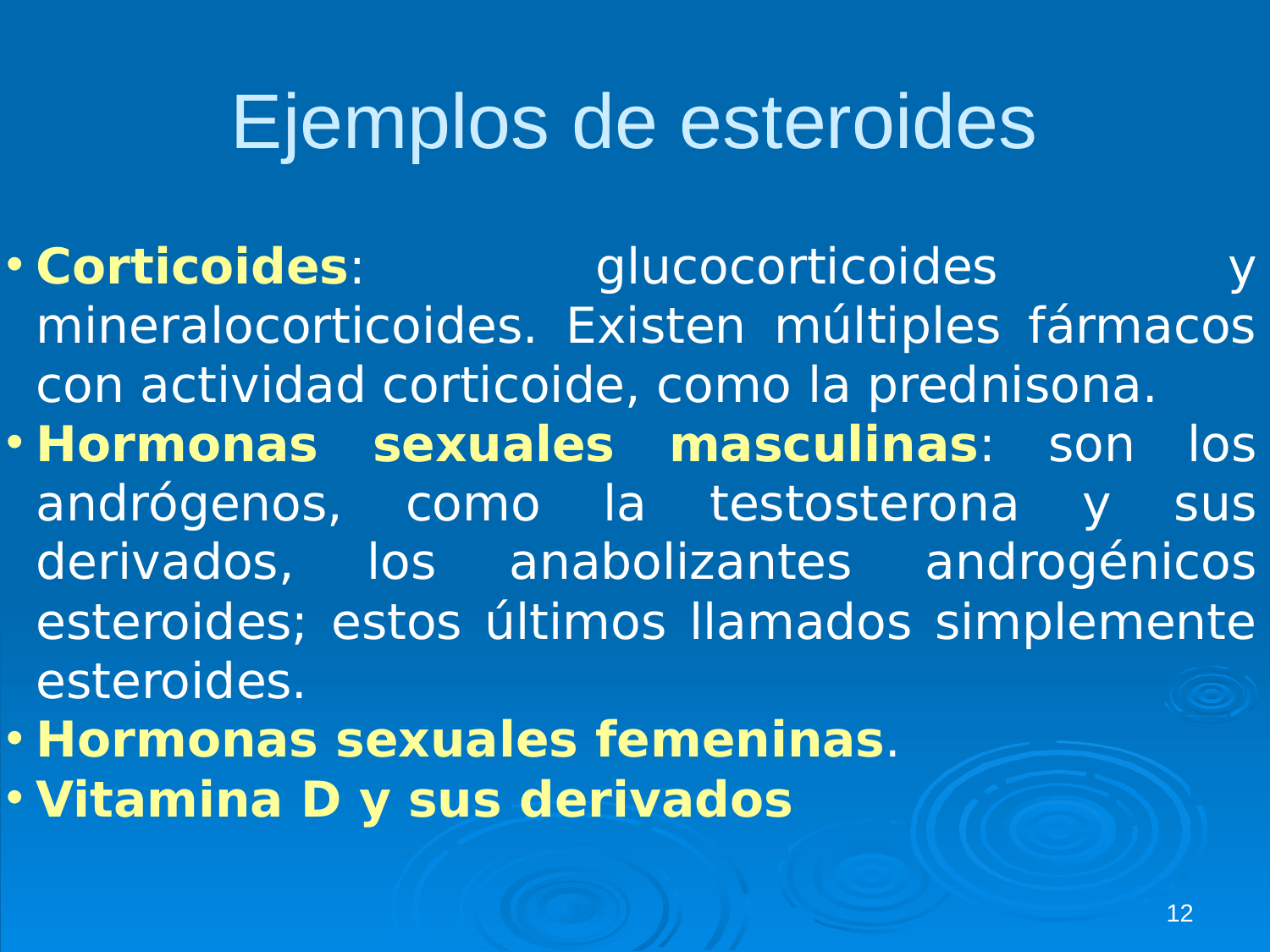

# Ejemplos de esteroides
Corticoides: glucocorticoides y mineralocorticoides. Existen múltiples fármacos con actividad corticoide, como la prednisona.
Hormonas sexuales masculinas: son los andrógenos, como la testosterona y sus derivados, los anabolizantes androgénicos esteroides; estos últimos llamados simplemente esteroides.
Hormonas sexuales femeninas.
Vitamina D y sus derivados
12